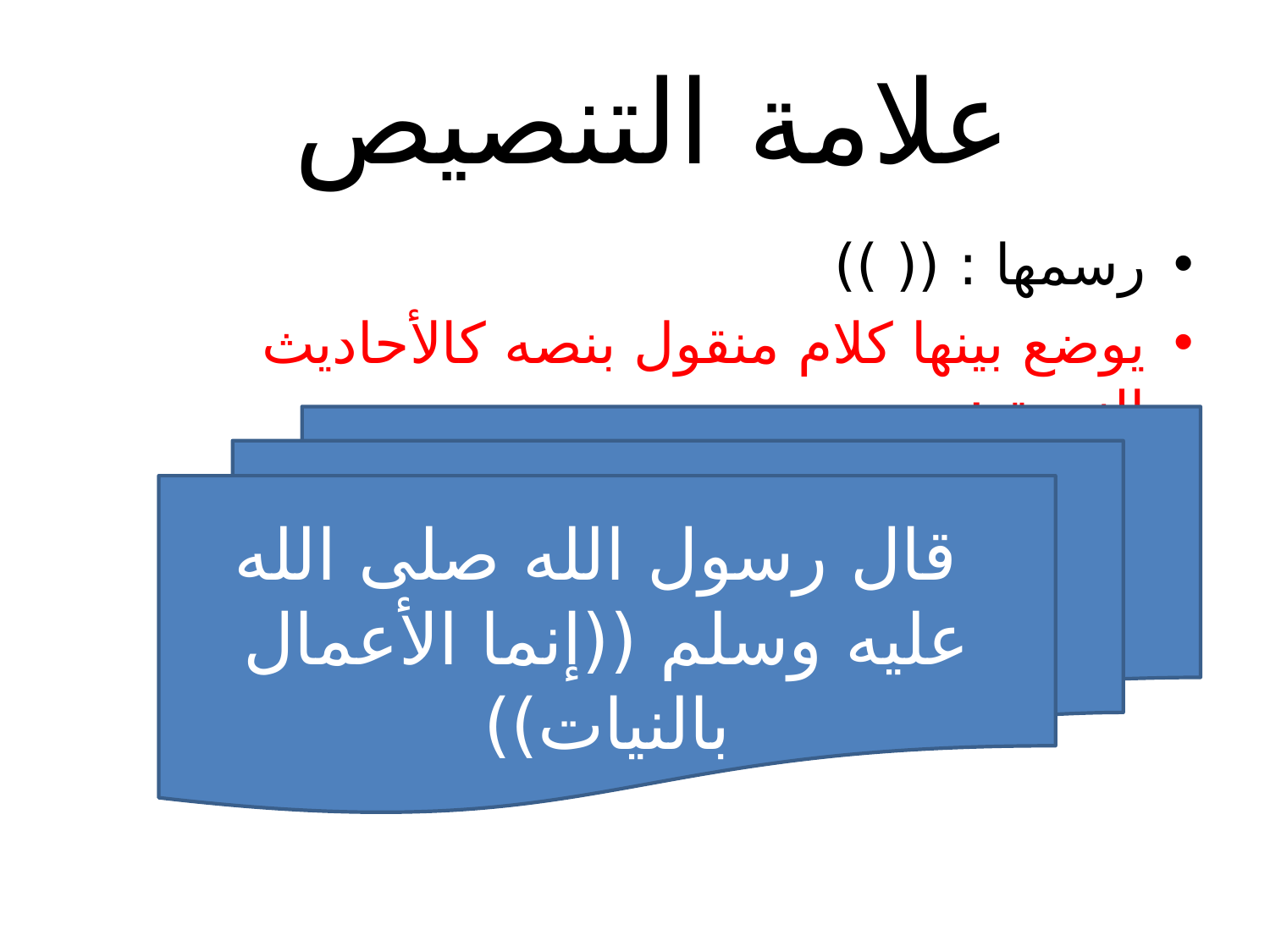

# علامة التنصيص
رسمها : (( ))
يوضع بينها كلام منقول بنصه كالأحاديث النبوية :
 قال رسول الله صلى الله عليه وسلم ((إنما الأعمال بالنيات))